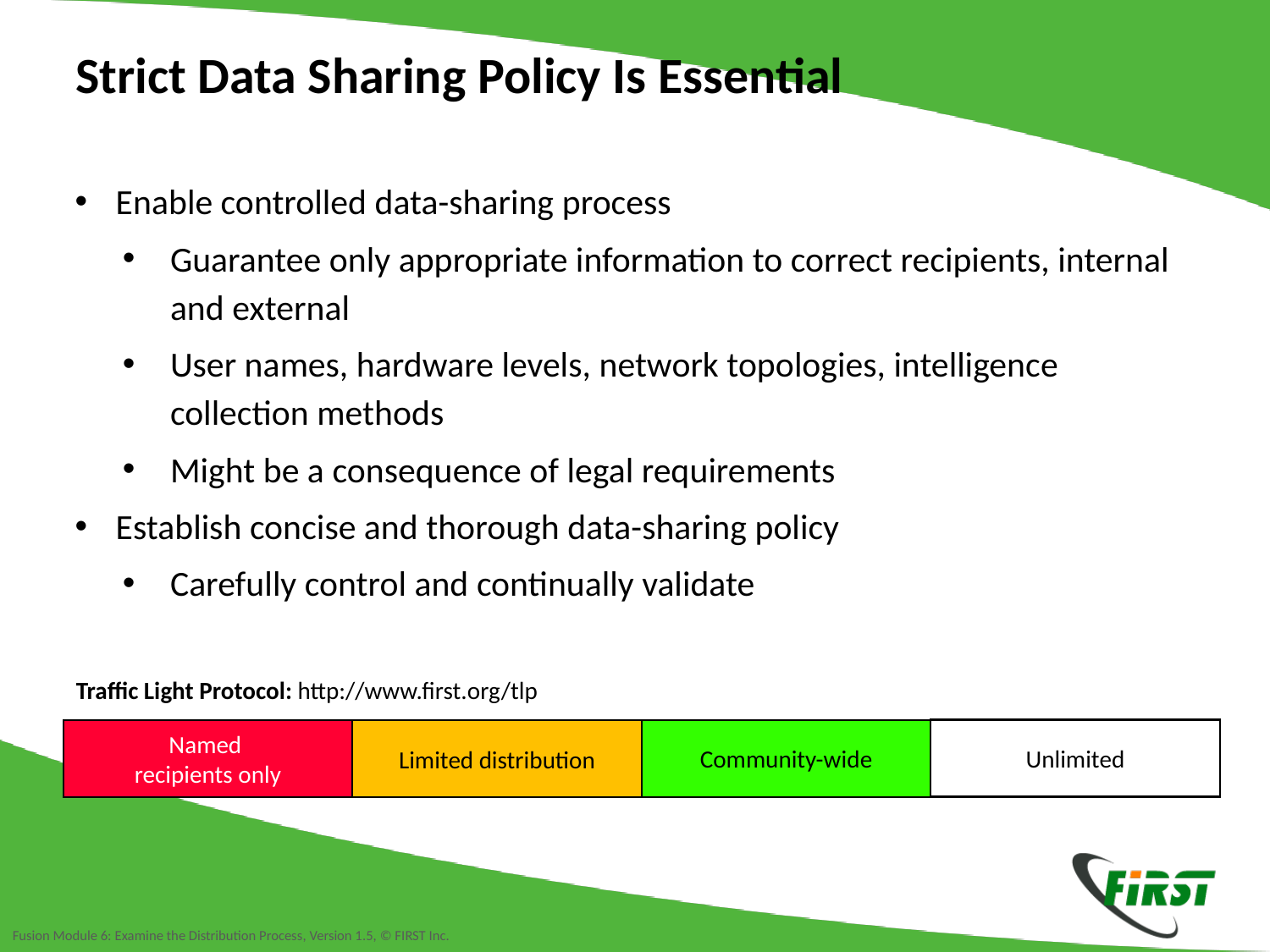

Strict Data Sharing Policy Is Essential
Enable controlled data-sharing process
Guarantee only appropriate information to correct recipients, internal and external
User names, hardware levels, network topologies, intelligence collection methods
Might be a consequence of legal requirements
Establish concise and thorough data-sharing policy
Carefully control and continually validate
Traffic Light Protocol: http://www.first.org/tlp
Unlimited
Community-wide
Named
recipients only
Limited distribution